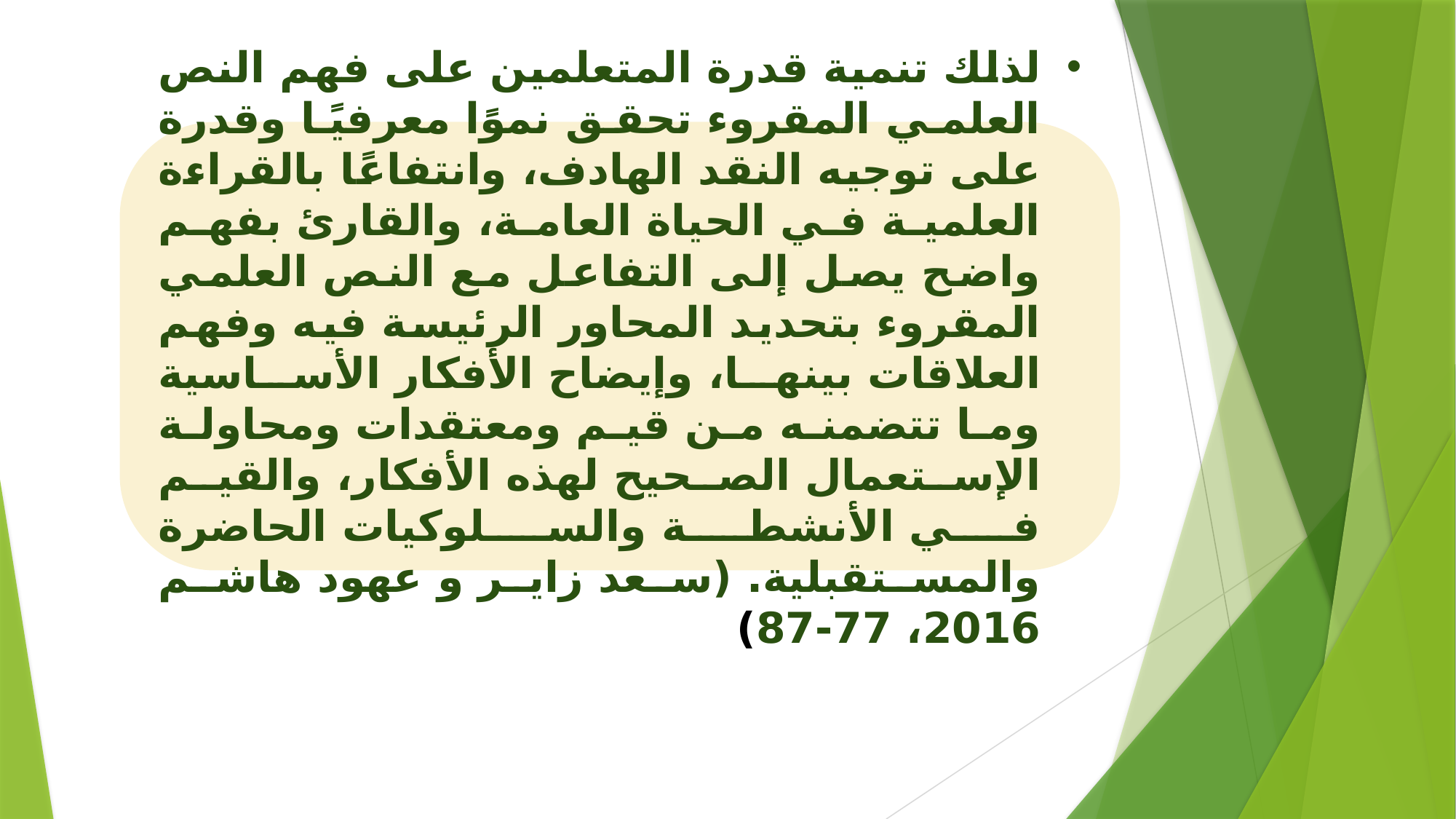

لذلك تنمية قدرة المتعلمين على فهم النص العلمي المقروء تحقق نموًا معرفيًا وقدرة على توجيه النقد الهادف، وانتفاعًا بالقراءة العلمية في الحياة العامة، والقارئ بفهم واضح يصل إلى التفاعل مع النص العلمي المقروء بتحديد المحاور الرئيسة فيه وفهم العلاقات بينها، وإيضاح الأفكار الأساسية وما تتضمنه من قيم ومعتقدات ومحاولة الإستعمال الصحيح لهذه الأفكار، والقيم في الأنشطة والسلوكيات الحاضرة والمستقبلية. (سعد زاير و عهود هاشم 2016، 77-87)